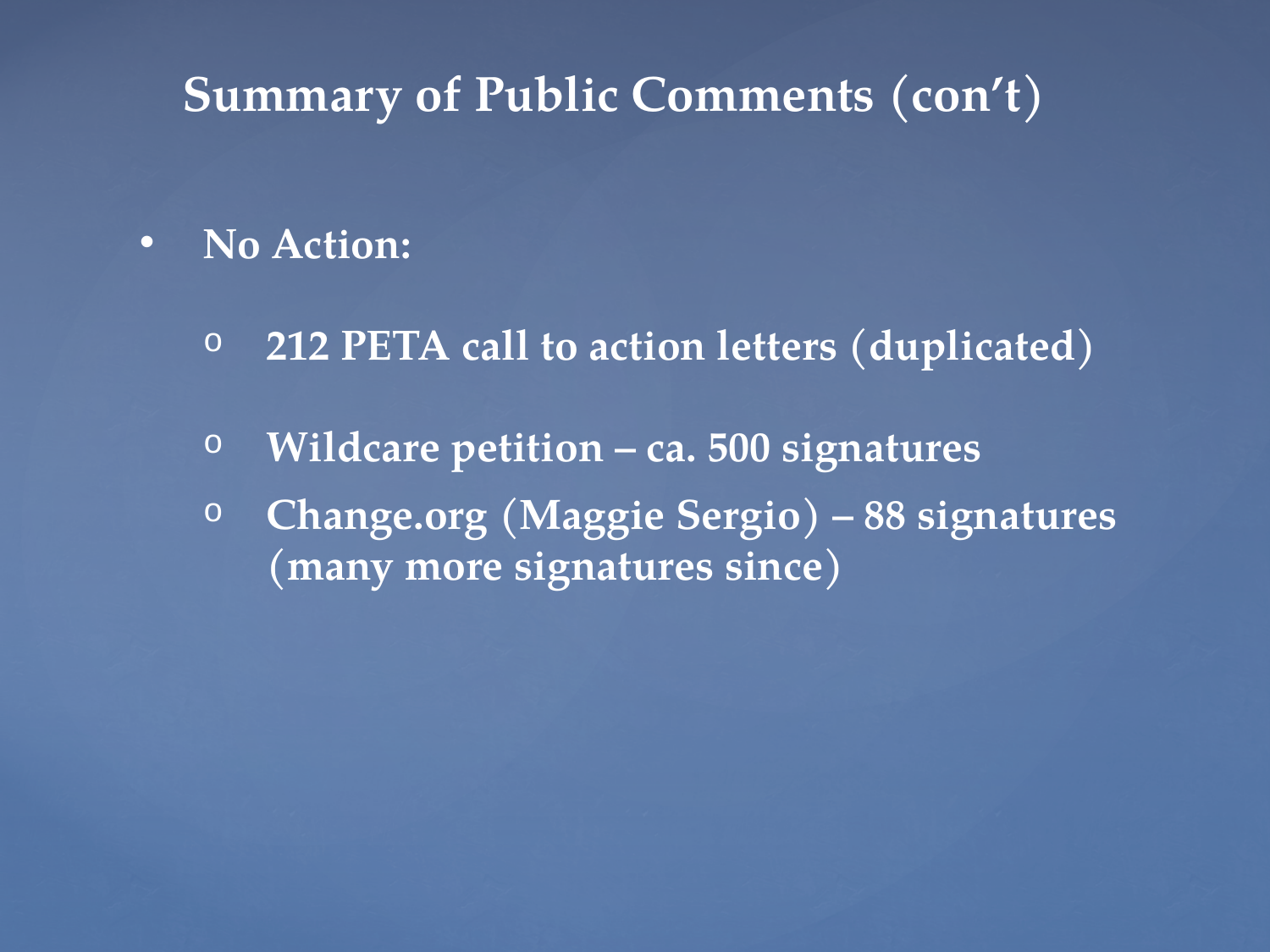

Summary of Public Comments (con’t)
No Action:
212 PETA call to action letters (duplicated)
Wildcare petition – ca. 500 signatures
Change.org (Maggie Sergio) – 88 signatures (many more signatures since)